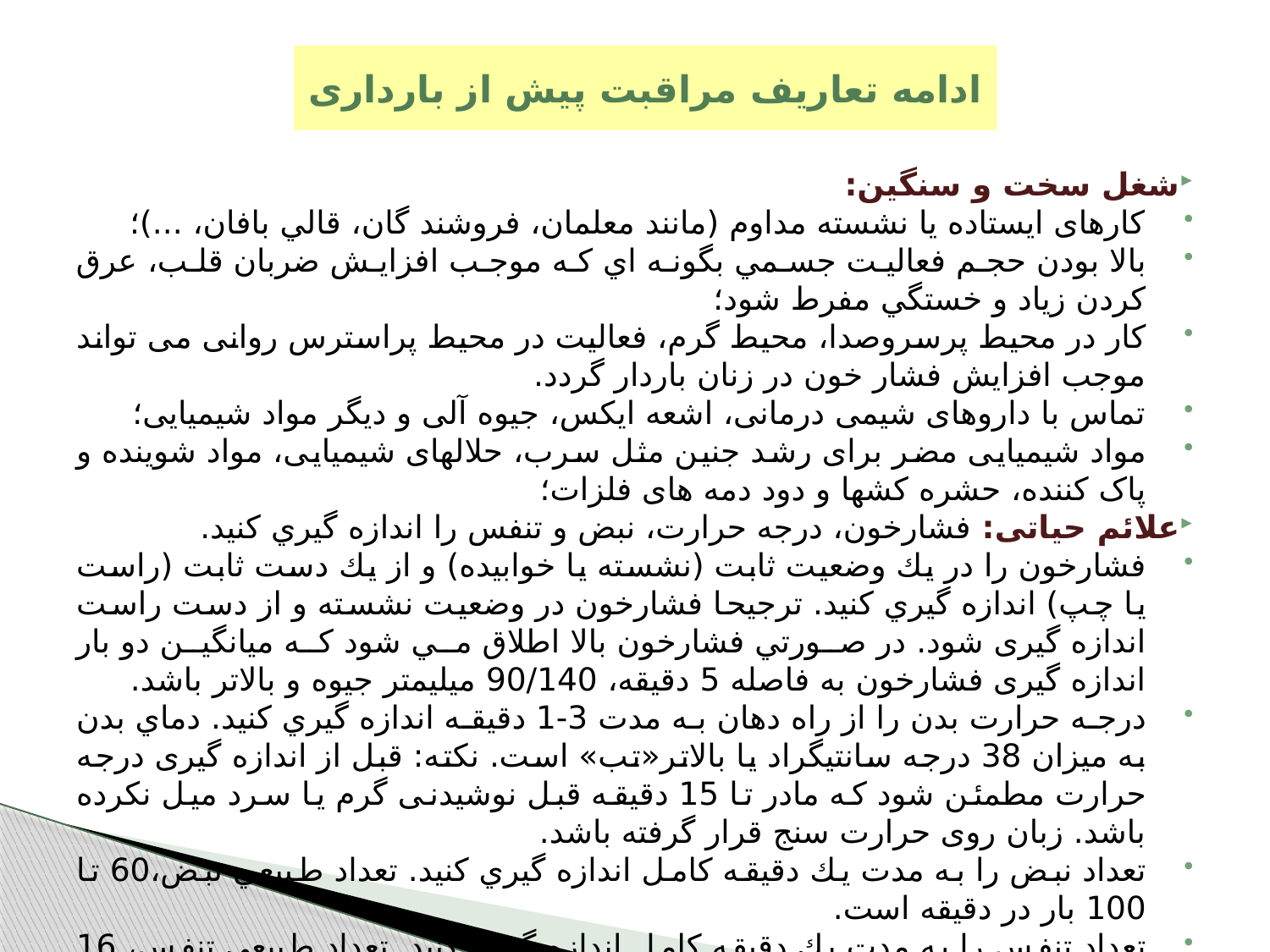

# ادامه تعاریف مراقبت پیش از بارداری
شغل سخت و سنگین:
کارهای ایستاده یا نشسته مداوم (مانند معلمان، فروشند گان، قالي بافان، ...)؛
بالا بودن حجم فعاليت جسمي بگونه اي كه موجب افزايش ضربان قلب، عرق كردن زياد و خستگي مفرط شود؛
کار در محیط پرسروصدا، محیط گرم، فعالیت در محیط پراسترس روانی می تواند موجب افزایش فشار خون در زنان باردار گردد.
تماس با داروهای شیمی درمانی، اشعه ایکس، جیوه آلی و دیگر مواد شیمیایی؛
مواد شیمیایی مضر برای رشد جنین مثل سرب، حلالهای شیمیایی، مواد شوینده و پاک کننده، حشره کشها و دود دمه های فلزات؛
علائم حیاتی: فشارخون، درجه حرارت، نبض و تنفس را اندازه گيري کنید.
فشارخون را در يك وضعيت ثابت (نشسته يا خوابيده) و از يك دست ثابت (راست يا چپ) اندازه گيري كنيد. ترجیحا فشارخون در وضعیت نشسته و از دست راست اندازه گیری شود. در صورتي فشارخون بالا اطلاق مي شود که میانگین دو بار اندازه گیری فشارخون به فاصله 5 دقیقه، 90/140 ميليمتر جيوه و بالاتر باشد.
درجه حرارت بدن را از راه دهان به مدت 3-1 دقیقه اندازه گيري كنيد. دماي بدن به ميزان 38 درجه سانتيگراد يا بالاتر«تب» است. نکته: قبل از اندازه گیری درجه حرارت مطمئن شود که مادر تا 15 دقیقه قبل نوشیدنی گرم یا سرد میل نکرده باشد. زبان روی حرارت سنج قرار گرفته باشد.
تعداد نبض را به مدت يك دقيقه كامل اندازه گيري كنيد. تعداد طبيعي نبض،60 تا 100 بار در دقيقه است.
تعداد تنفس را به مدت يك دقيقه كامل اندازه گيري كنيد. تعداد طبيعي تنفس، 16 تا 20 بار در دقيقه است.